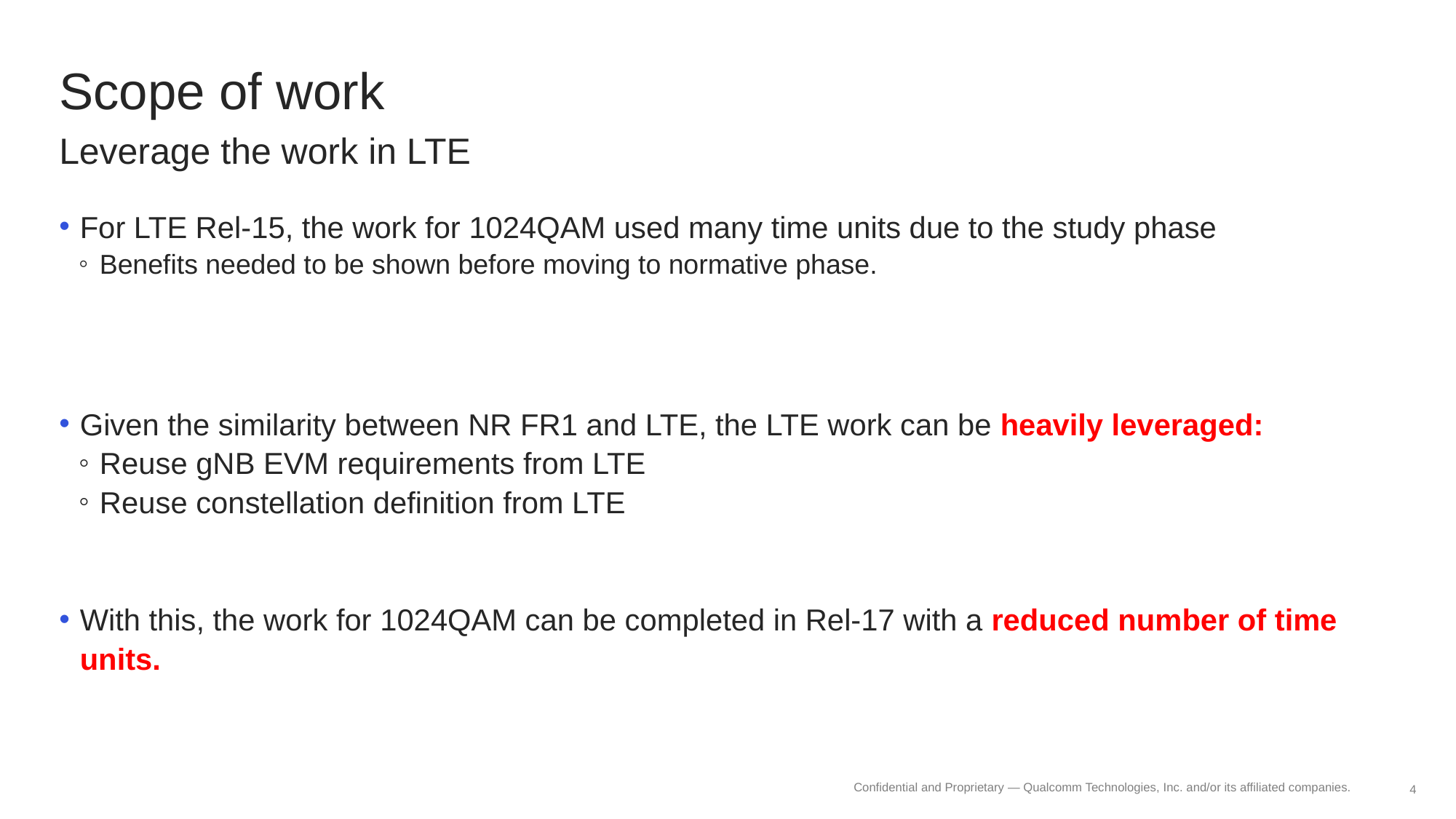

# Scope of work
Leverage the work in LTE
For LTE Rel-15, the work for 1024QAM used many time units due to the study phase
Benefits needed to be shown before moving to normative phase.

Given the similarity between NR FR1 and LTE, the LTE work can be heavily leveraged:
Reuse gNB EVM requirements from LTE
Reuse constellation definition from LTE

With this, the work for 1024QAM can be completed in Rel-17 with a reduced number of time units.